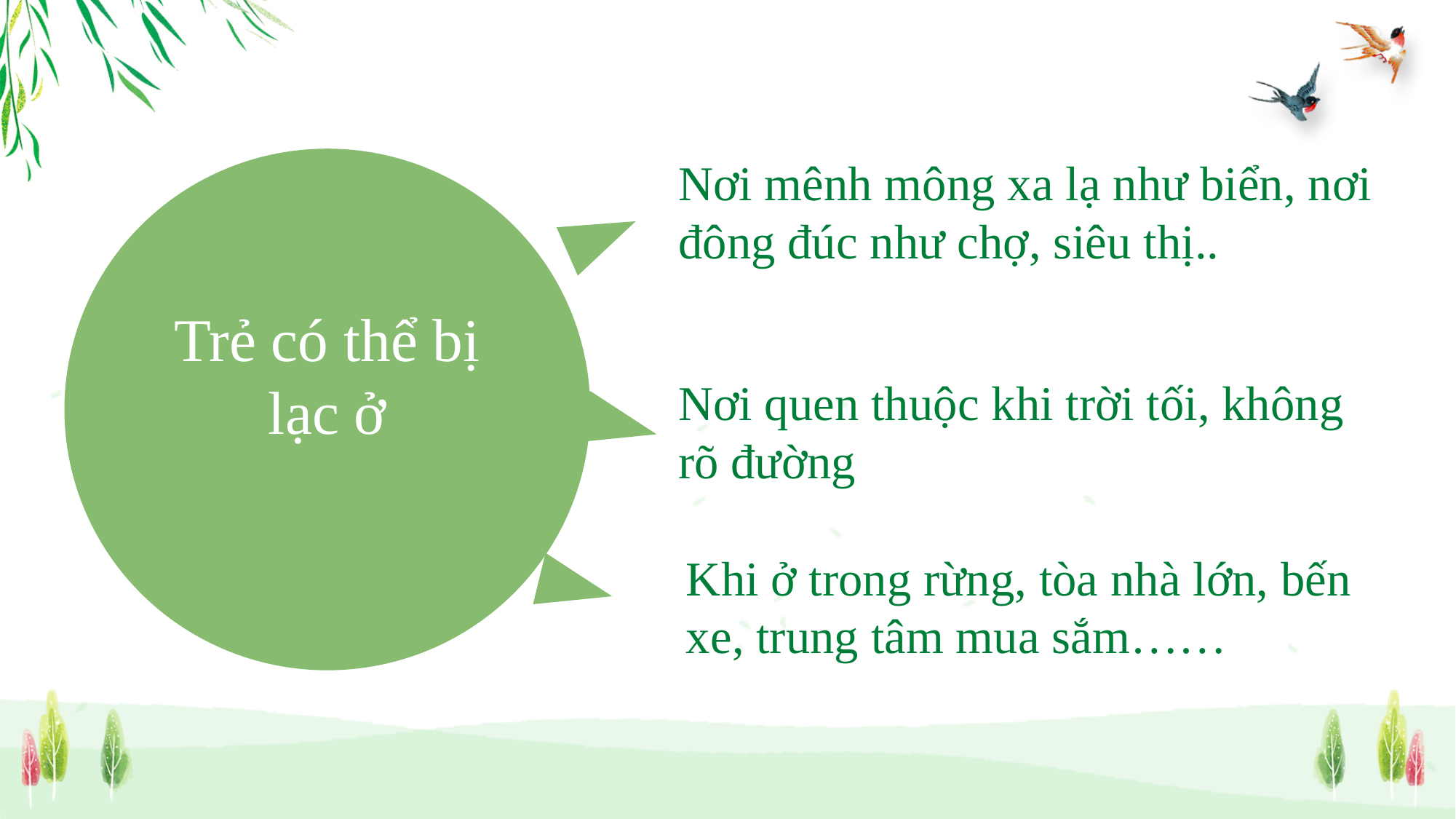

Nơi mênh mông xa lạ như biển, nơi đông đúc như chợ, siêu thị..

Trẻ có thể bị lạc ở
Nơi quen thuộc khi trời tối, không rõ đường

Khi ở trong rừng, tòa nhà lớn, bến xe, trung tâm mua sắm……